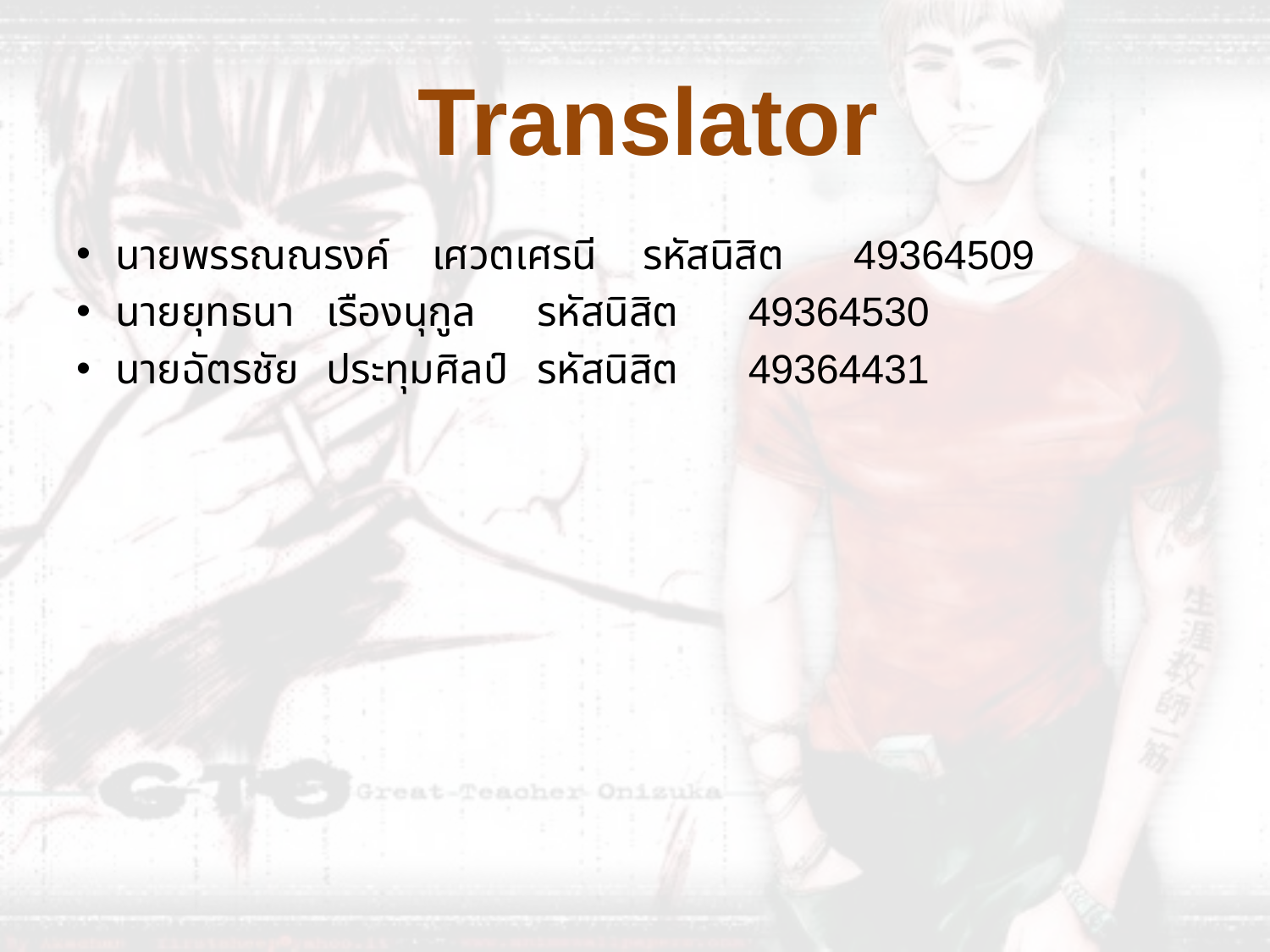

# Translator
นายพรรณณรงค์	เศวตเศรนี	รหัสนิสิต	49364509
นายยุทธนา		เรืองนุกูล		รหัสนิสิต	49364530
นายฉัตรชัย		ประทุมศิลป์	รหัสนิสิต	49364431